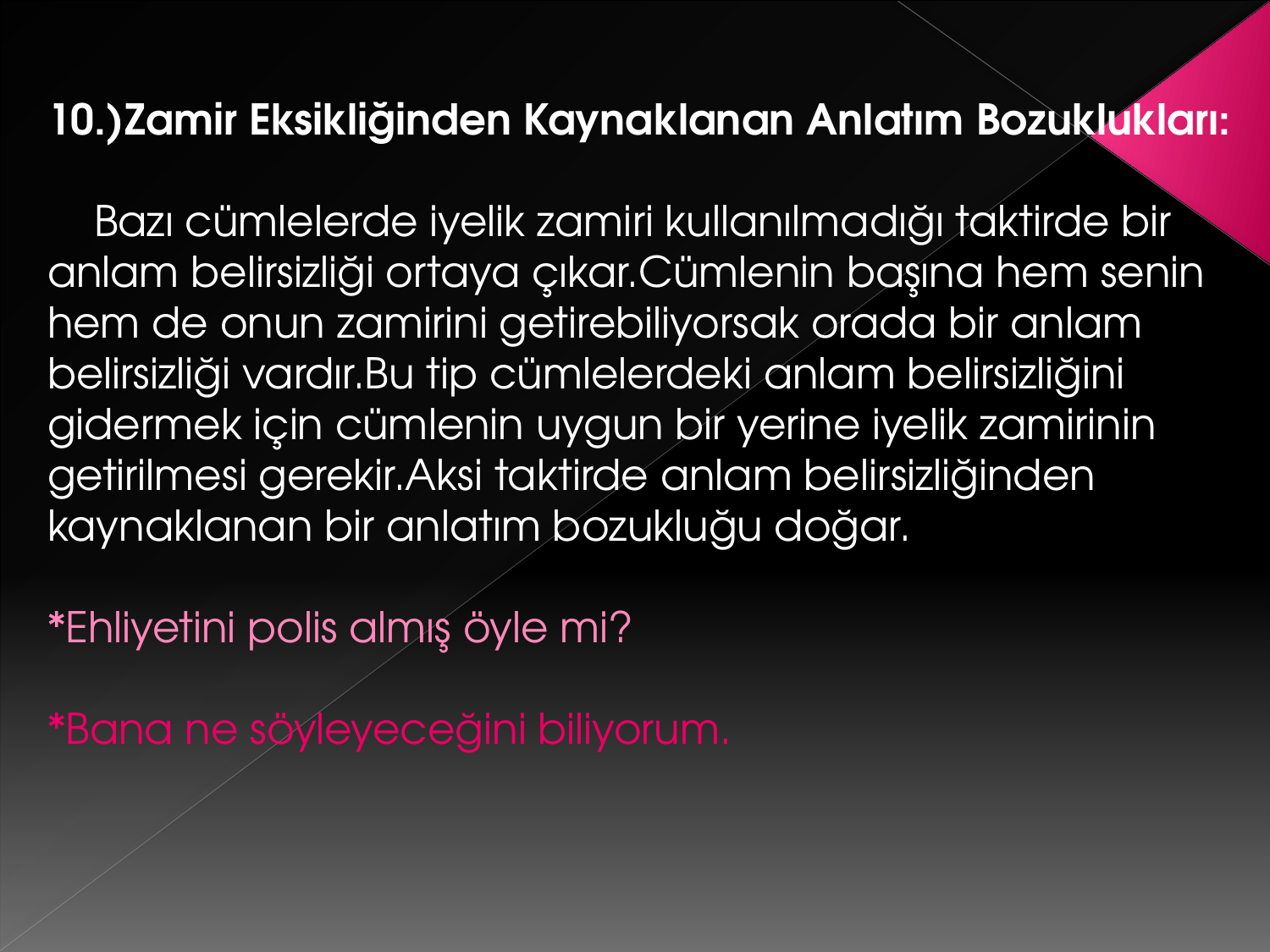

10.)Zamir Eksikliğinden Kaynaklanan Anlatım Bozuklukları:

    Bazı cümlelerde iyelik zamiri kullanılmadığı taktirde bir anlam belirsizliği ortaya çıkar.Cümlenin başına hem senin hem de onun zamirini getirebiliyorsak orada bir anlam belirsizliği vardır.Bu tip cümlelerdeki anlam belirsizliğini gidermek için cümlenin uygun bir yerine iyelik zamirinin getirilmesi gerekir.Aksi taktirde anlam belirsizliğinden kaynaklanan bir anlatım bozukluğu doğar.
*Ehliyetini polis almış öyle mi?
*Bana ne söyleyeceğini biliyorum.